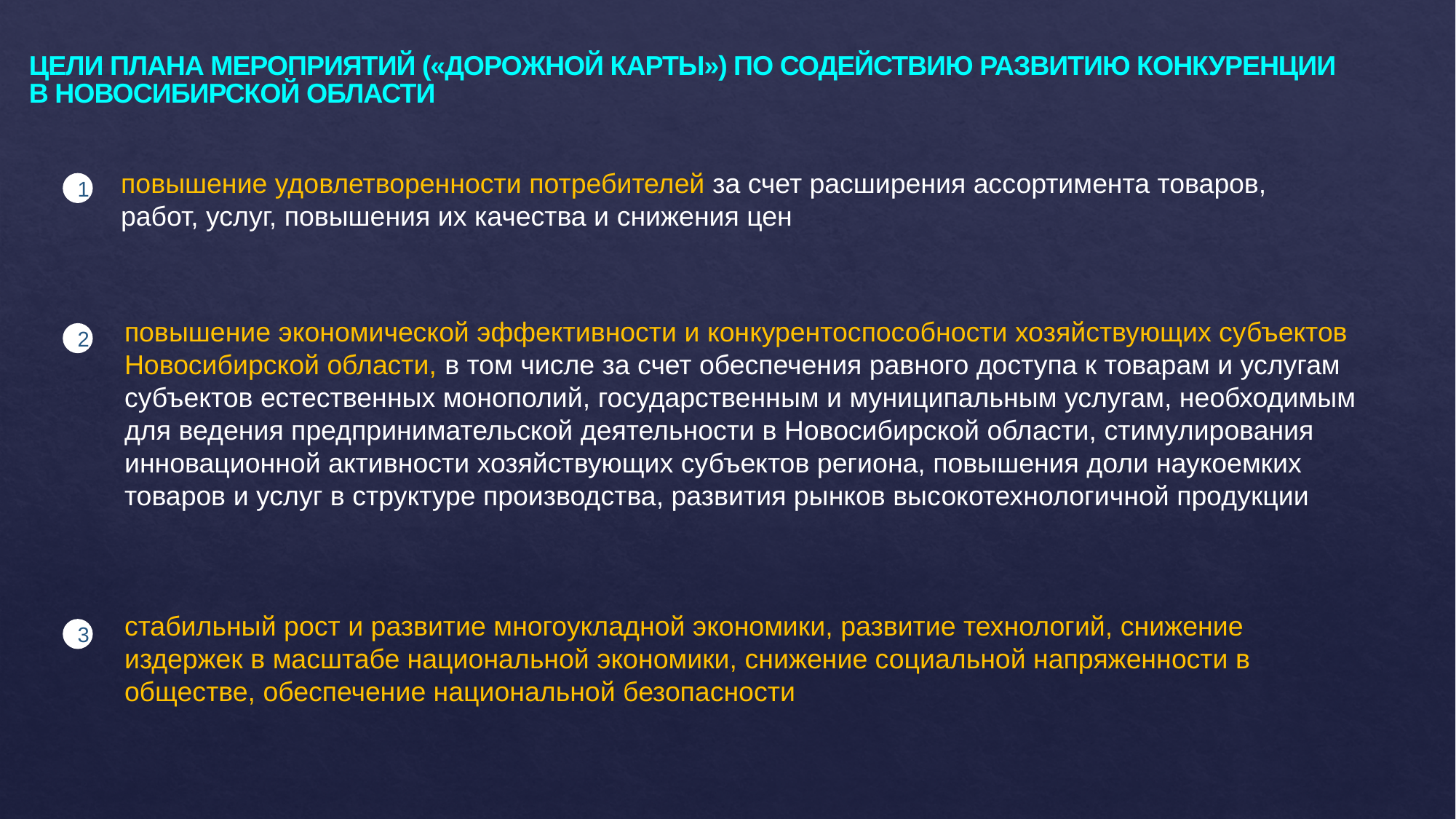

ЦЕЛИ ПЛАНА МЕРОПРИЯТИЙ («ДОРОЖНОЙ КАРТЫ») ПО СОДЕЙСТВИЮ РАЗВИТИЮ КОНКУРЕНЦИИ
В НОВОСИБИРСКОЙ ОБЛАСТИ
повышение удовлетворенности потребителей за счет расширения ассортимента товаров, работ, услуг, повышения их качества и снижения цен
1
повышение экономической эффективности и конкурентоспособности хозяйствующих субъектов Новосибирской области, в том числе за счет обеспечения равного доступа к товарам и услугам субъектов естественных монополий, государственным и муниципальным услугам, необходимым для ведения предпринимательской деятельности в Новосибирской области, стимулирования инновационной активности хозяйствующих субъектов региона, повышения доли наукоемких товаров и услуг в структуре производства, развития рынков высокотехнологичной продукции
2
стабильный рост и развитие многоукладной экономики, развитие технологий, снижение издержек в масштабе национальной экономики, снижение социальной напряженности в обществе, обеспечение национальной безопасности
3